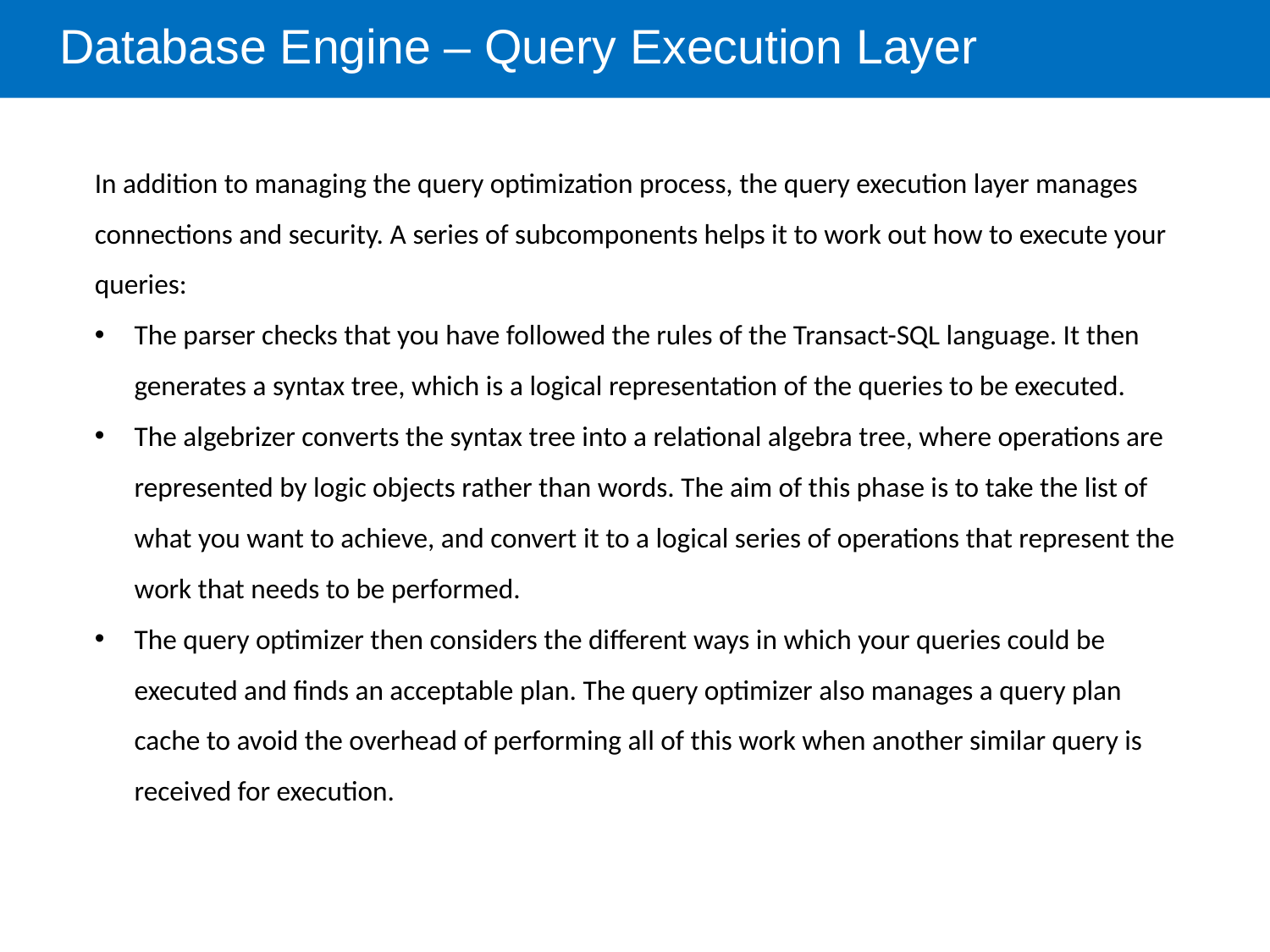

# Database Engine – Query Execution Layer
In addition to managing the query optimization process, the query execution layer manages connections and security. A series of subcomponents helps it to work out how to execute your queries:
The parser checks that you have followed the rules of the Transact-SQL language. It then generates a syntax tree, which is a logical representation of the queries to be executed.
The algebrizer converts the syntax tree into a relational algebra tree, where operations are represented by logic objects rather than words. The aim of this phase is to take the list of what you want to achieve, and convert it to a logical series of operations that represent the work that needs to be performed.
The query optimizer then considers the different ways in which your queries could be executed and finds an acceptable plan. The query optimizer also manages a query plan cache to avoid the overhead of performing all of this work when another similar query is received for execution.